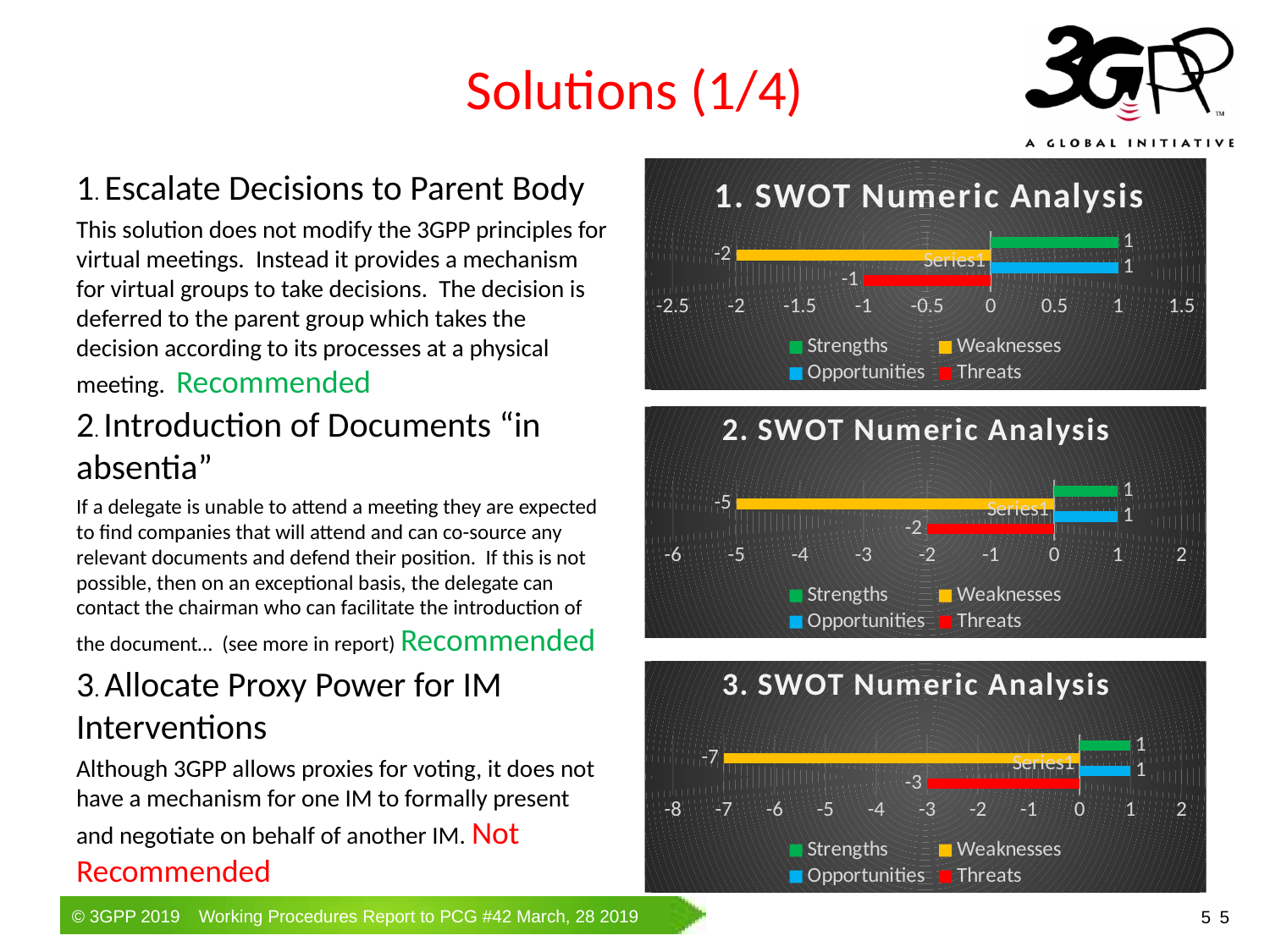

# Solutions (1/4)
1. Escalate Decisions to Parent Body
This solution does not modify the 3GPP principles for virtual meetings.  Instead it provides a mechanism for virtual groups to take decisions.  The decision is deferred to the parent group which takes the decision according to its processes at a physical meeting.  Recommended

### Chart: 1. SWOT Numeric Analysis

| Category | Threats | Opportunities | Weaknesses | Strengths |
|---|---|---|---|---|
|  | -1.0 | 1.0 | -2.0 | 1.0 |
2. Introduction of Documents “in absentia”
If a delegate is unable to attend a meeting they are expected to find companies that will attend and can co-source any relevant documents and defend their position.  If this is not possible, then on an exceptional basis, the delegate can contact the chairman who can facilitate the introduction of the document…  (see more in report) Recommended

### Chart: 2. SWOT Numeric Analysis

| Category | Threats | Opportunities | Weaknesses | Strengths |
|---|---|---|---|---|
|  | -2.0 | 1.0 | -5.0 | 1.0 |
3. Allocate Proxy Power for IM Interventions
Although 3GPP allows proxies for voting, it does not have a mechanism for one IM to formally present and negotiate on behalf of another IM. Not Recommended

### Chart: 3. SWOT Numeric Analysis

| Category | Threats | Opportunities | Weaknesses | Strengths |
|---|---|---|---|---|
|  | -3.0 | 1.0 | -7.0 | 1.0 |
5
5